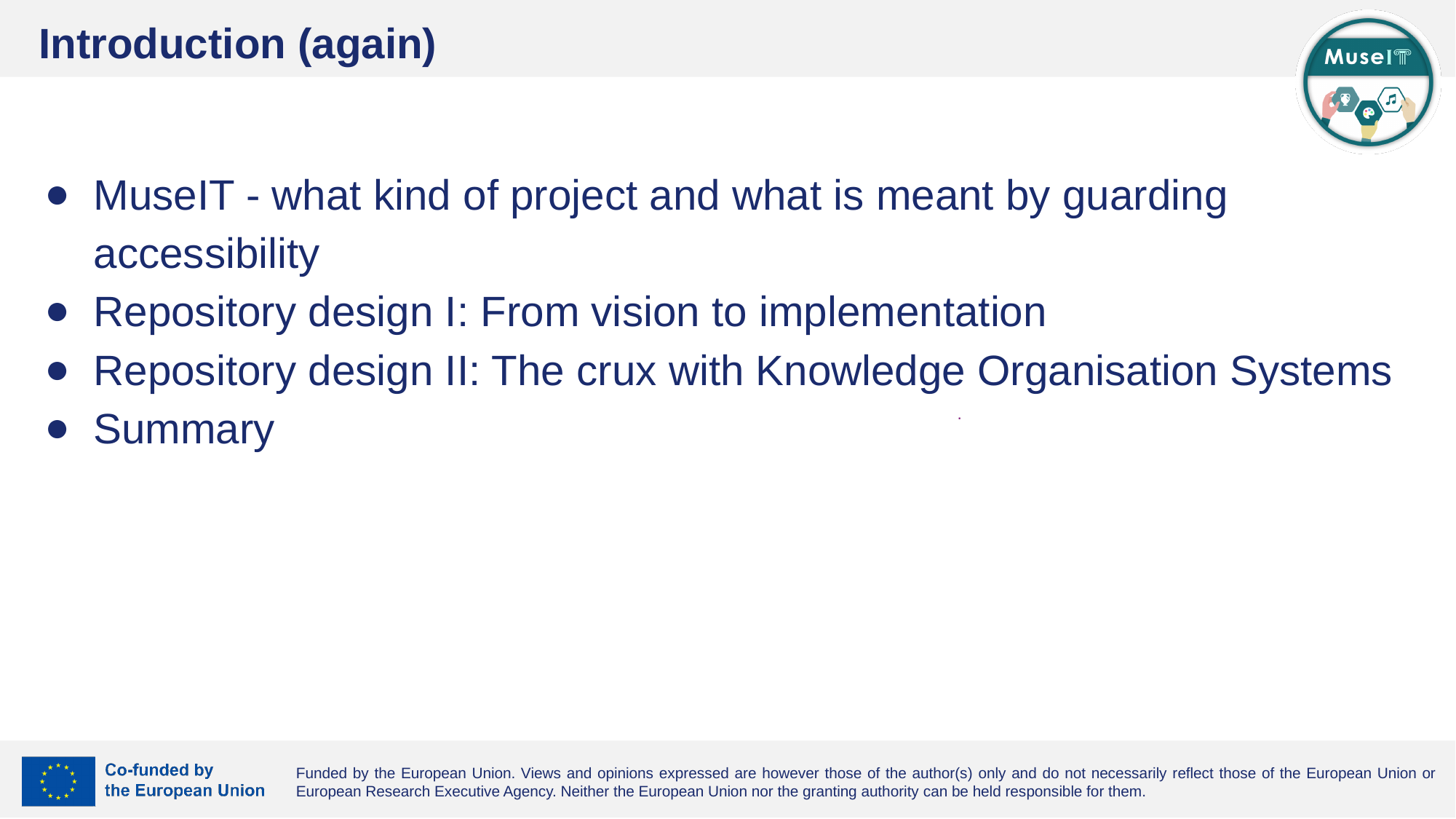

Introduction (again)
MuseIT - what kind of project and what is meant by guarding accessibility
Repository design I: From vision to implementation
Repository design II: The crux with Knowledge Organisation Systems
Summary